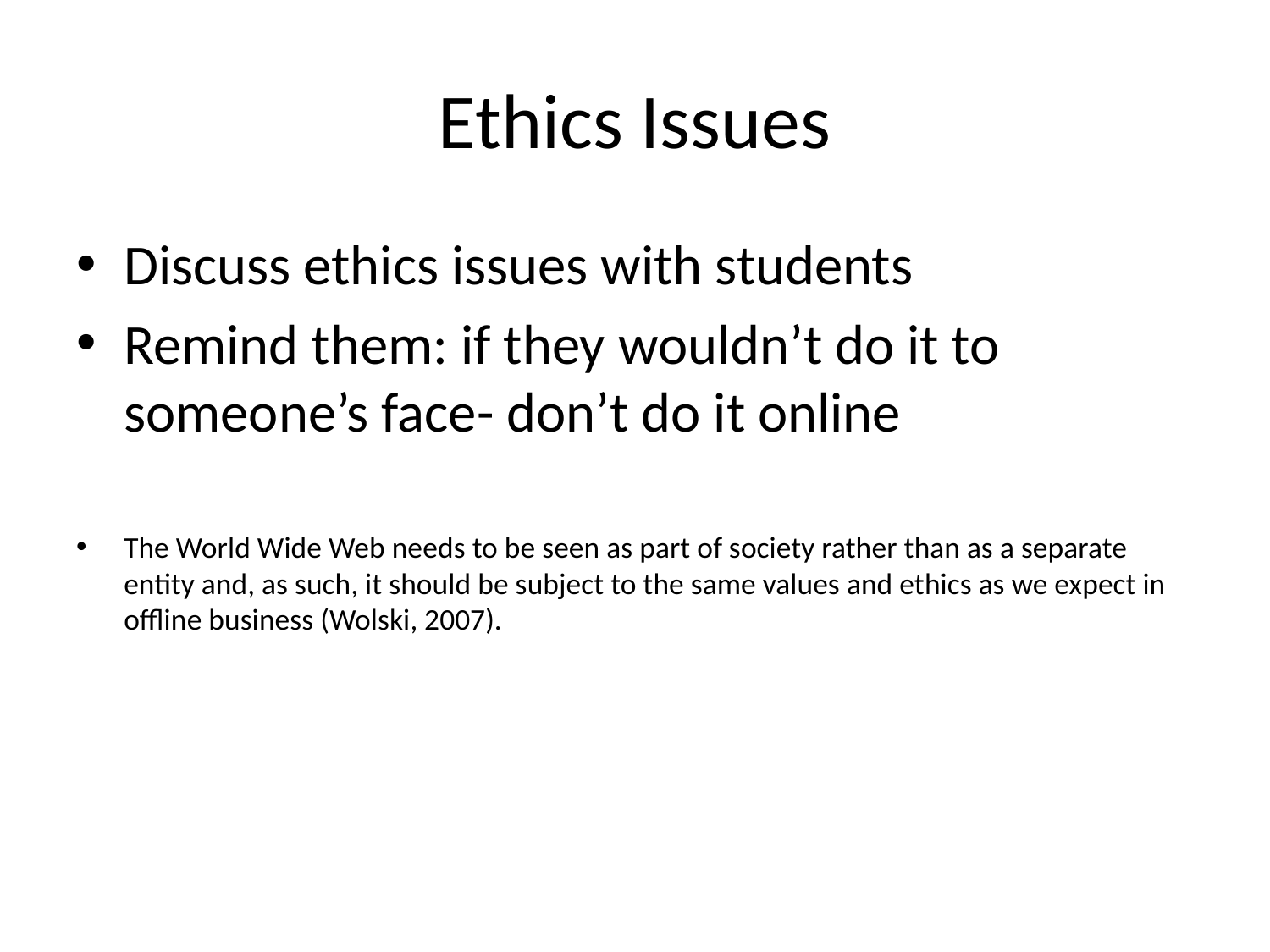

# Ethics Issues
Discuss ethics issues with students
Remind them: if they wouldn’t do it to someone’s face- don’t do it online

The World Wide Web needs to be seen as part of society rather than as a separate entity and, as such, it should be subject to the same values and ethics as we expect in offline business (Wolski, 2007).